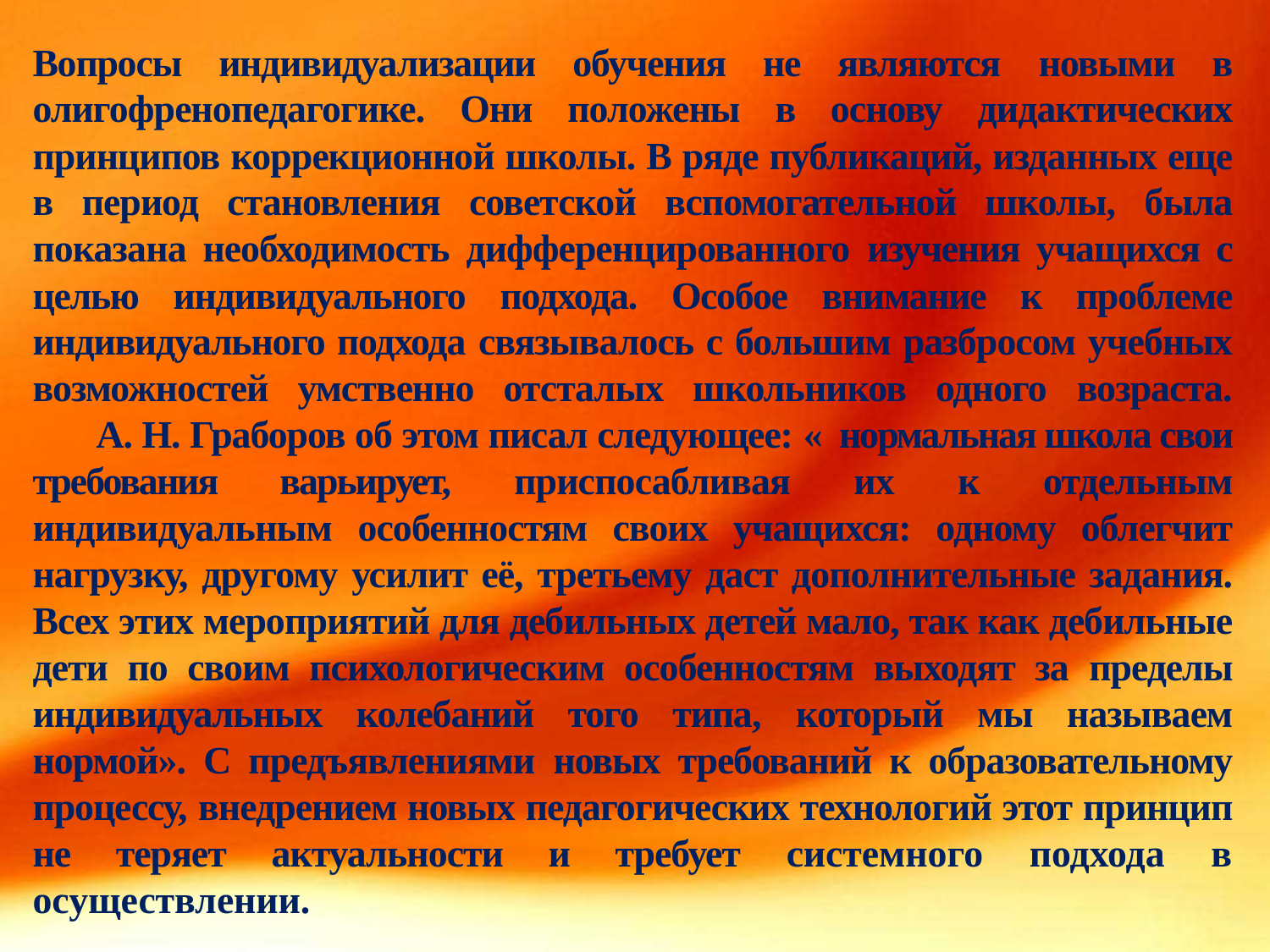

# Вопросы индивидуализации обучения не являются новыми в олигофренопедагогике. Они положены в основу дидактических принципов коррекционной школы. В ряде публикаций, изданных еще в период становления советской вспомогательной школы, была показана необходимость дифференцированного изучения учащихся с целью индивидуального подхода. Особое внимание к проблеме индивидуального подхода связывалось с большим разбросом учебных возможностей умственно отсталых школьников одного возраста. А. Н. Граборов об этом писал следующее: «  нормальная школа свои требования варьирует, приспосабливая их к отдельным индивидуальным особенностям своих учащихся: одному облегчит нагрузку, другому усилит её, третьему даст дополнительные задания. Всех этих мероприятий для дебильных детей мало, так как дебильные дети по своим психологическим особенностям выходят за пределы индивидуальных колебаний того типа, который мы называем нормой». С предъявлениями новых требований к образовательному процессу, внедрением новых педагогических технологий этот принцип не теряет актуальности и требует системного подхода в осуществлении.